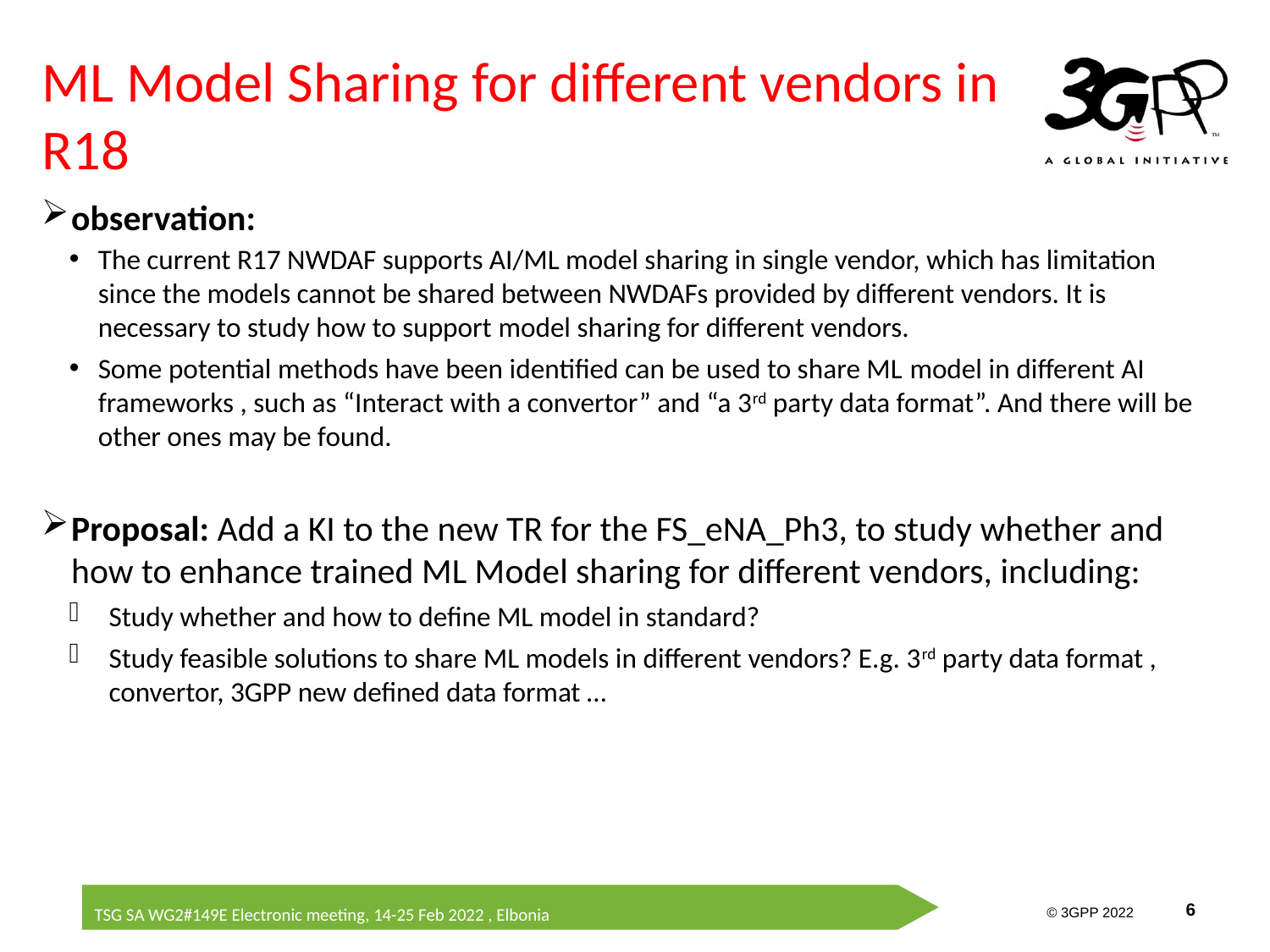

# ML Model Sharing for different vendors in R18
observation:
The current R17 NWDAF supports AI/ML model sharing in single vendor, which has limitation since the models cannot be shared between NWDAFs provided by different vendors. It is necessary to study how to support model sharing for different vendors.
Some potential methods have been identified can be used to share ML model in different AI frameworks , such as “Interact with a convertor” and “a 3rd party data format”. And there will be other ones may be found.

Proposal: Add a KI to the new TR for the FS_eNA_Ph3, to study whether and how to enhance trained ML Model sharing for different vendors, including:
Study whether and how to define ML model in standard?
Study feasible solutions to share ML models in different vendors? E.g. 3rd party data format , convertor, 3GPP new defined data format …